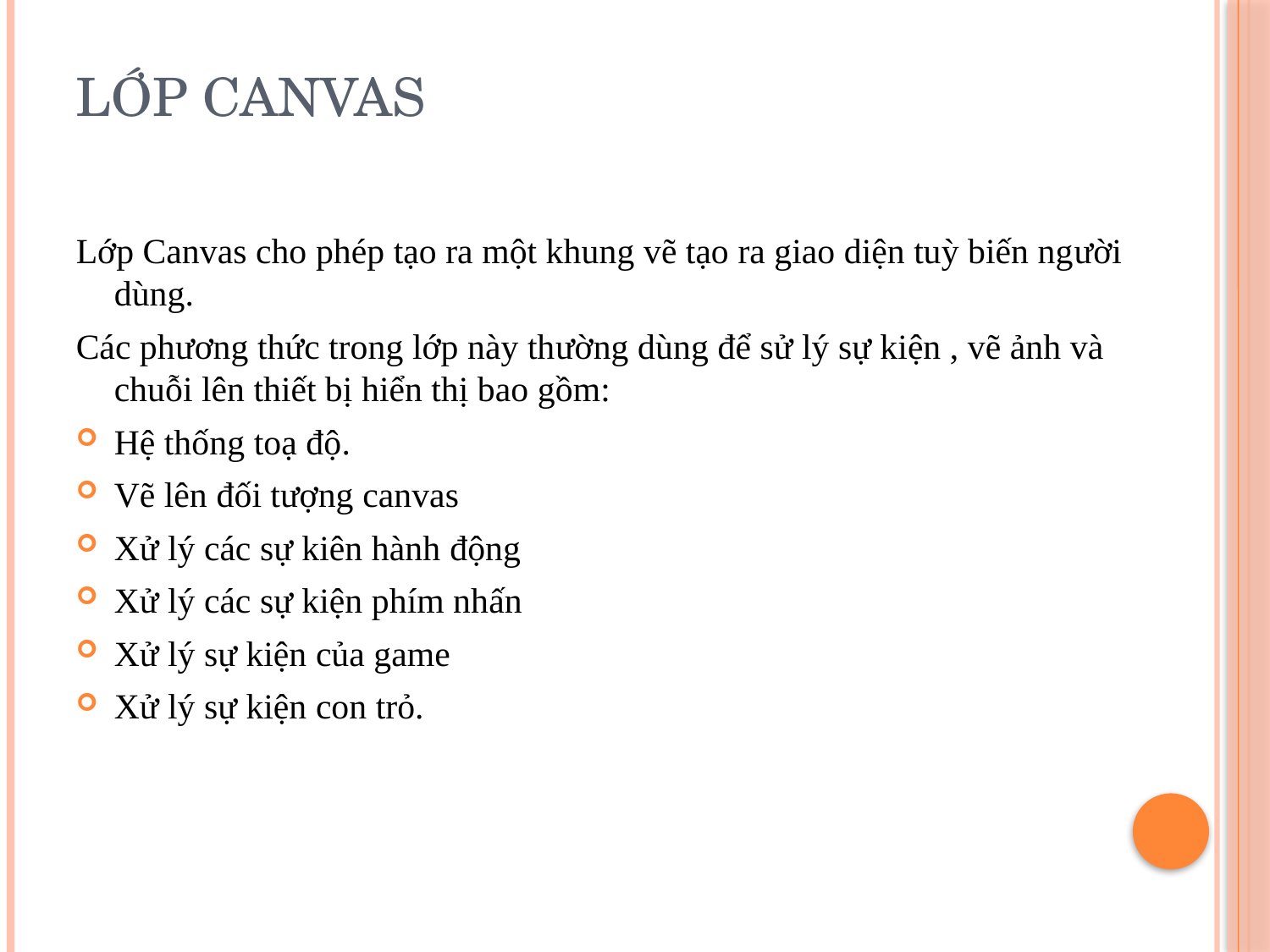

# Lớp canvas
Lớp Canvas cho phép tạo ra một khung vẽ tạo ra giao diện tuỳ biến người dùng.
Các phương thức trong lớp này thường dùng để sử lý sự kiện , vẽ ảnh và chuỗi lên thiết bị hiển thị bao gồm:
Hệ thống toạ độ.
Vẽ lên đối tượng canvas
Xử lý các sự kiên hành động
Xử lý các sự kiện phím nhấn
Xử lý sự kiện của game
Xử lý sự kiện con trỏ.